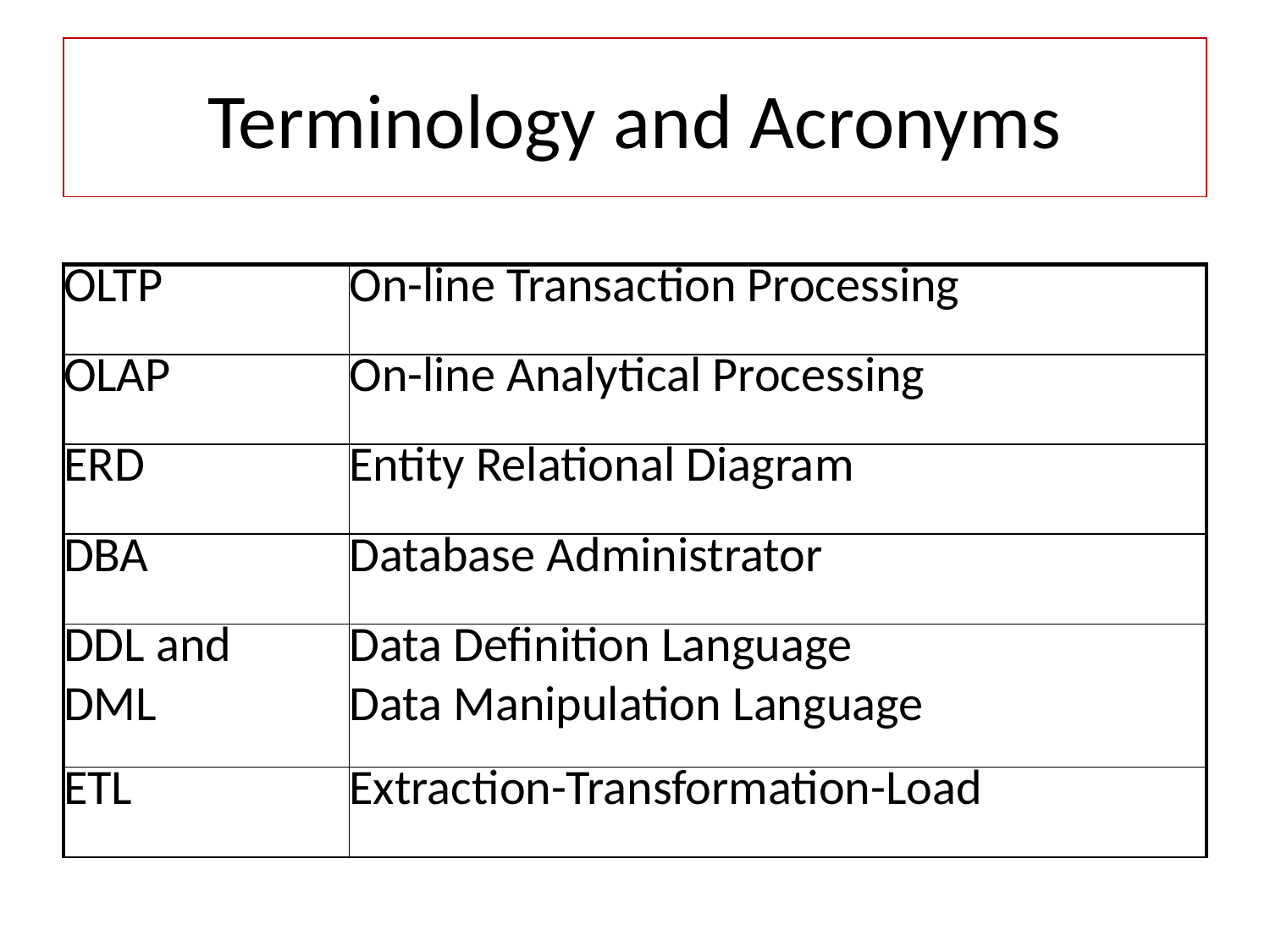

# Terminology and Acronyms
| OLTP | On-line Transaction Processing |
| --- | --- |
| OLAP | On-line Analytical Processing |
| ERD | Entity Relational Diagram |
| DBA | Database Administrator |
| DDL and DML | Data Definition Language Data Manipulation Language |
| ETL | Extraction-Transformation-Load |